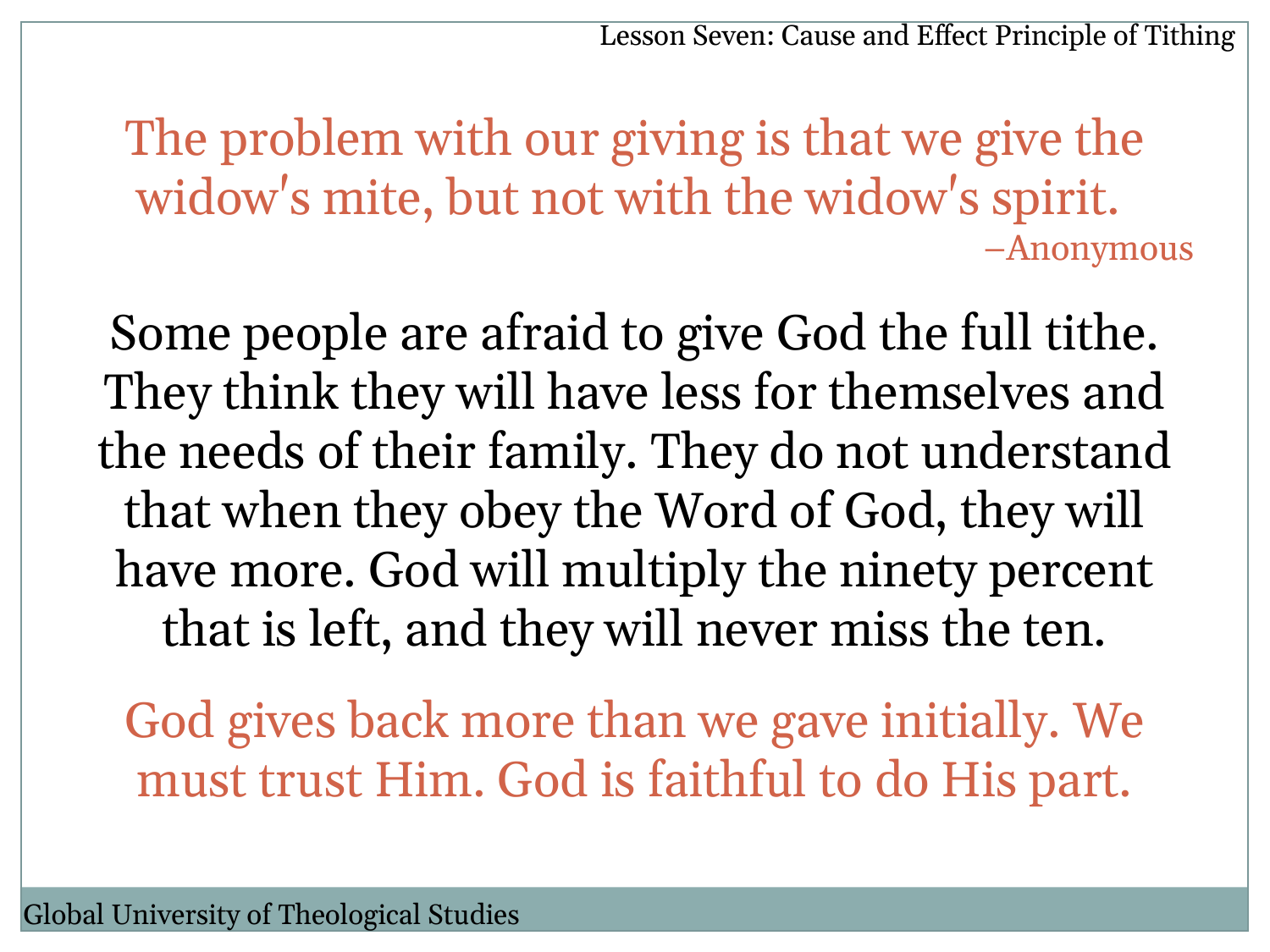

Lesson Seven: Cause and Effect Principle of Tithing
The problem with our giving is that we give the widow's mite, but not with the widow's spirit.
–Anonymous
Some people are afraid to give God the full tithe. They think they will have less for themselves and the needs of their family. They do not understand that when they obey the Word of God, they will have more. God will multiply the ninety percent that is left, and they will never miss the ten.
God gives back more than we gave initially. We must trust Him. God is faithful to do His part.
Global University of Theological Studies